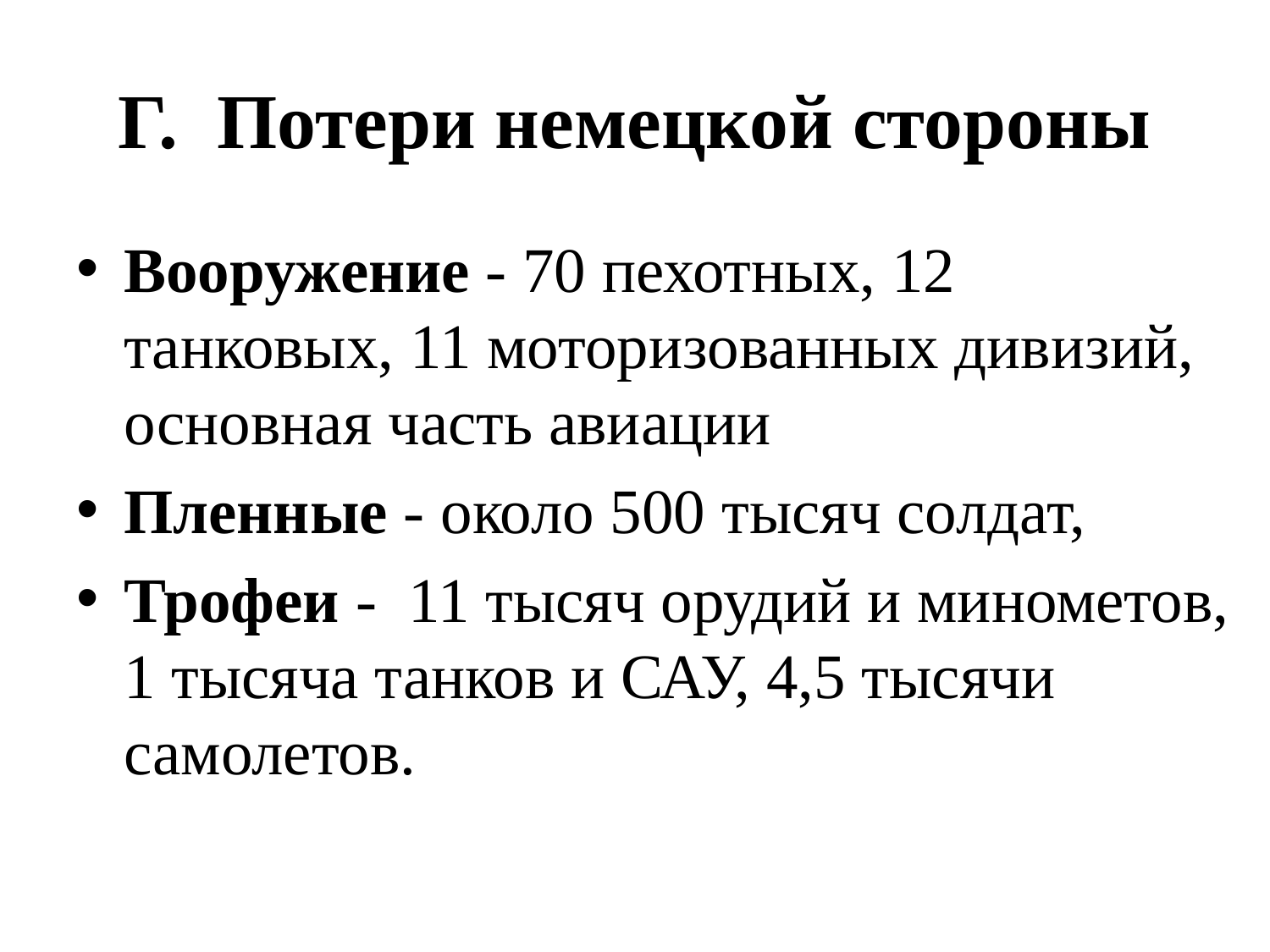

# Г.  Потери немецкой стороны
Вооружение - 70 пехотных, 12 танковых, 11 моторизованных дивизий, основная часть авиации
Пленные - около 500 тысяч солдат,
Трофеи -  11 тысяч орудий и минометов, 1 тысяча танков и САУ, 4,5 тысячи самолетов.